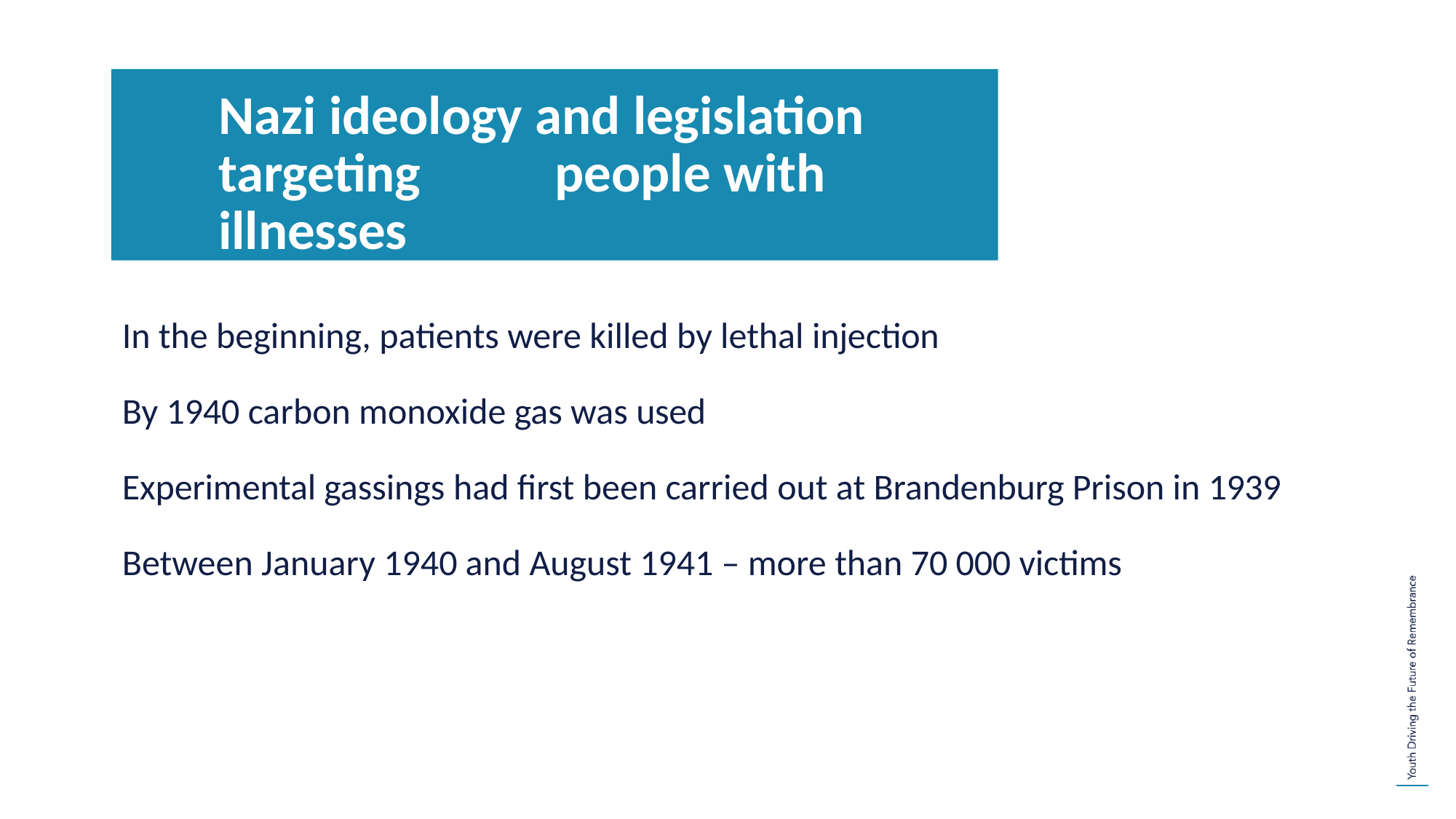

# Nazi ideology and legislation targeting	people with illnesses
In the beginning, patients were killed by lethal injection
By 1940 carbon monoxide gas was used
Experimental gassings had first been carried out at Brandenburg Prison in 1939 Between January 1940 and August 1941 – more than 70 000 victims